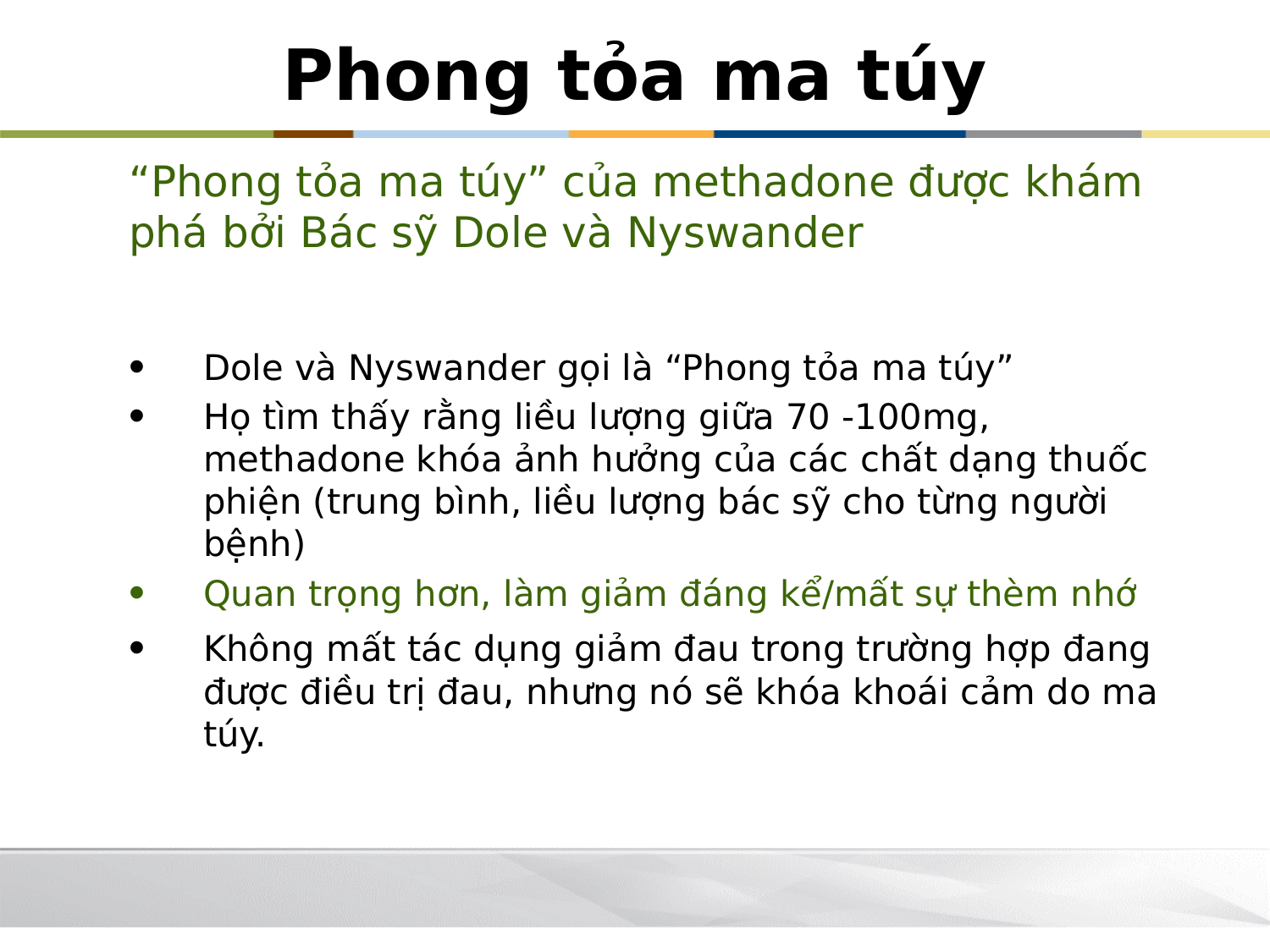

# Phong tỏa ma túy
“Phong tỏa ma túy” của methadone được khám phá bởi Bác sỹ Dole và Nyswander

Dole và Nyswander gọi là “Phong tỏa ma túy”
Họ tìm thấy rằng liều lượng giữa 70 -100mg, methadone khóa ảnh hưởng của các chất dạng thuốc phiện (trung bình, liều lượng bác sỹ cho từng người bệnh)
Quan trọng hơn, làm giảm đáng kể/mất sự thèm nhớ
Không mất tác dụng giảm đau trong trường hợp đang được điều trị đau, nhưng nó sẽ khóa khoái cảm do ma túy.